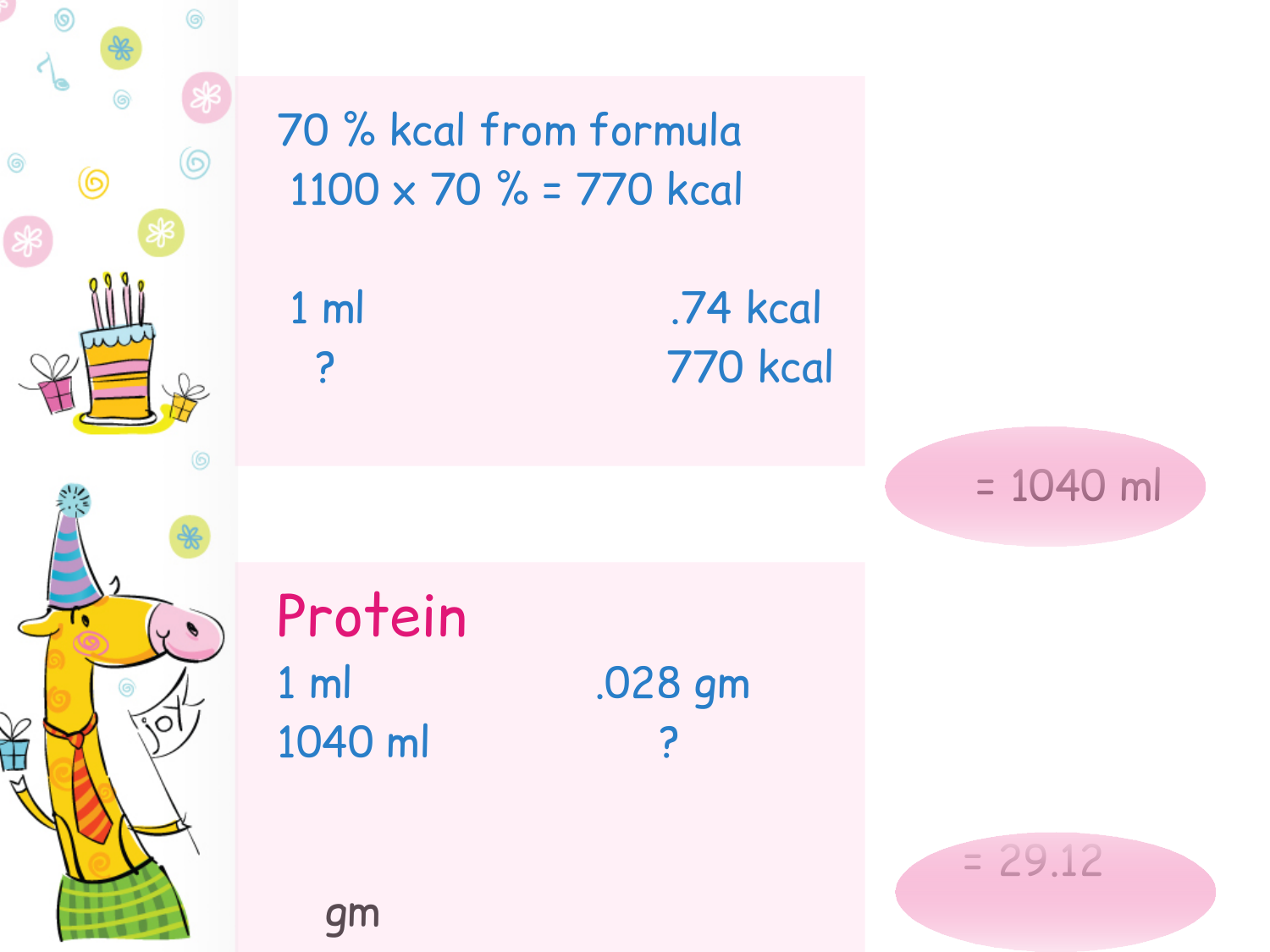

70 % kcal from formula
 1100 x 70 % = 770 kcal

 1 ml                        .74 kcal
   ?                          770 kcal

                                                       = 1040 ml

Protein
1 ml                   .028 gm
1040 ml                  ?

                                                      = 29.12 gm